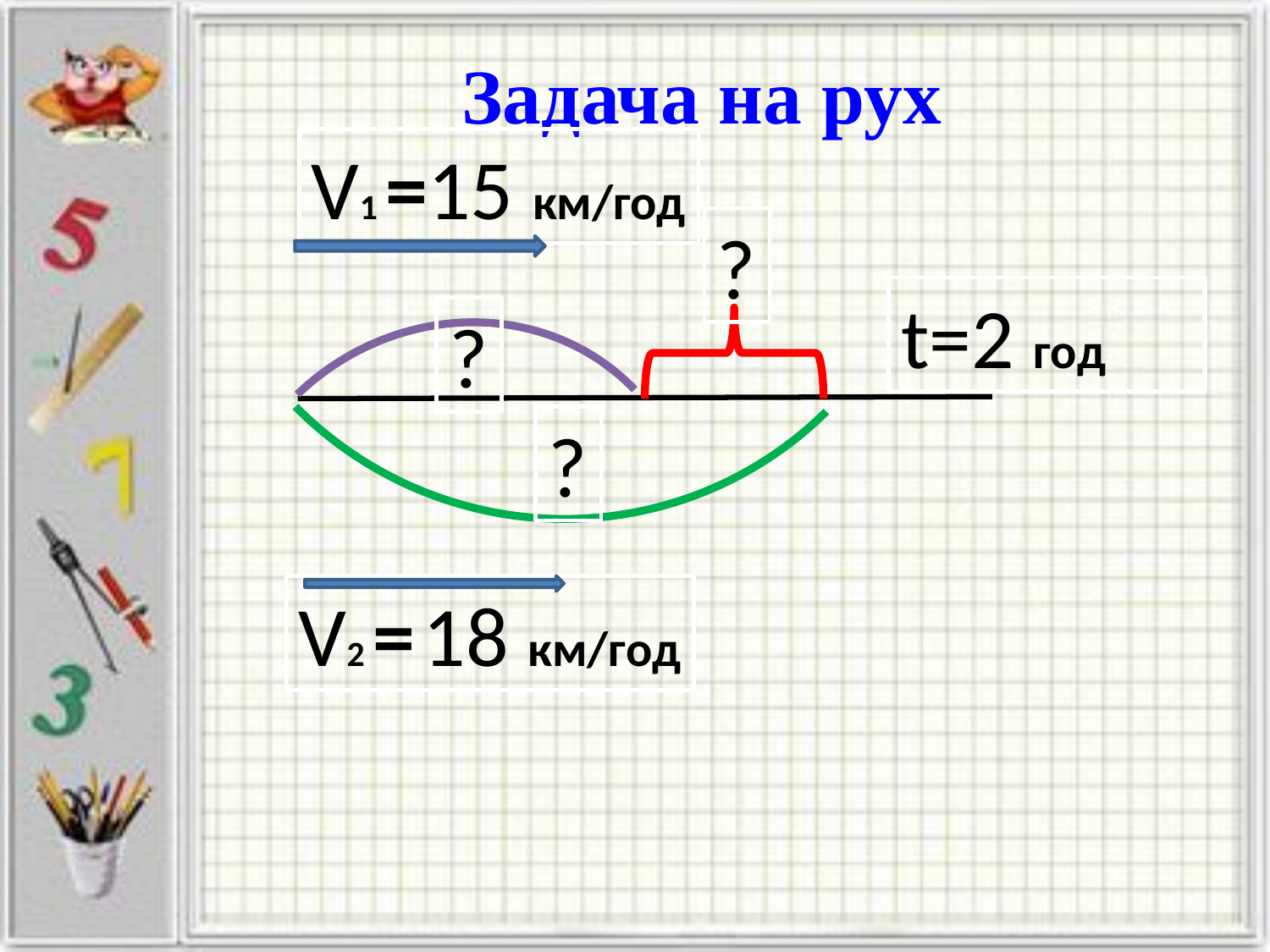

Задача на рух
V1 =15 км/год
?

t=2 год
?

?
V2 = 18 км/год